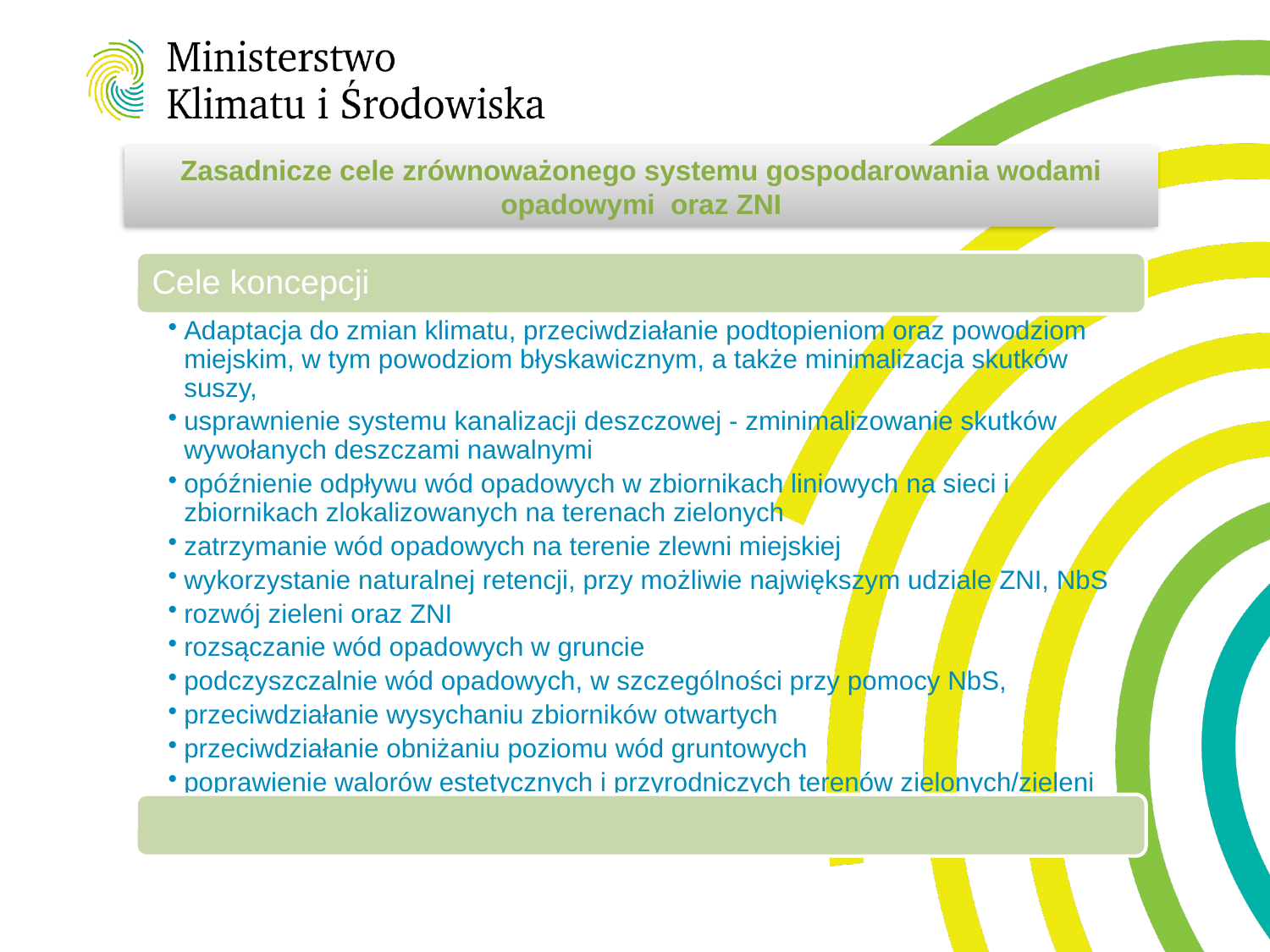

Zasadnicze cele zrównoważonego systemu gospodarowania wodami opadowymi  oraz ZNI
Cele koncepcji
Adaptacja do zmian klimatu, przeciwdziałanie podtopieniom oraz powodziom miejskim, w tym powodziom błyskawicznym, a także minimalizacja skutków suszy,
usprawnienie systemu kanalizacji deszczowej - zminimalizowanie skutków wywołanych deszczami nawalnymi
opóźnienie odpływu wód opadowych w zbiornikach liniowych na sieci i zbiornikach zlokalizowanych na terenach zielonych
zatrzymanie wód opadowych na terenie zlewni miejskiej
wykorzystanie naturalnej retencji, przy możliwie największym udziale ZNI, NbS
rozwój zieleni oraz ZNI
rozsączanie wód opadowych w gruncie
podczyszczalnie wód opadowych, w szczególności przy pomocy NbS,
przeciwdziałanie wysychaniu zbiorników otwartych
przeciwdziałanie obniżaniu poziomu wód gruntowych
poprawienie walorów estetycznych i przyrodniczych terenów zielonych/zieleni